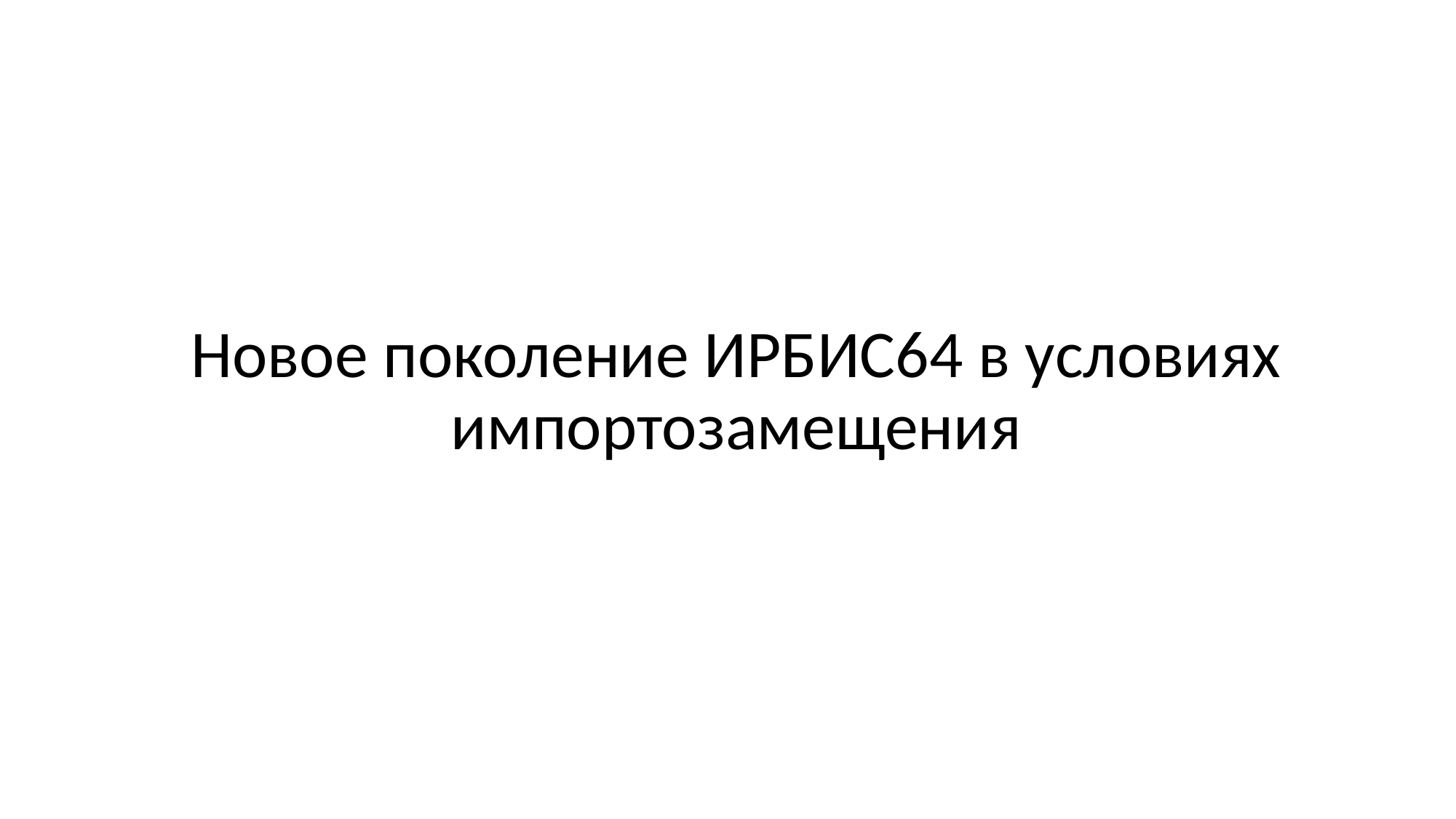

# Новое поколение ИРБИС64 в условиях импортозамещения